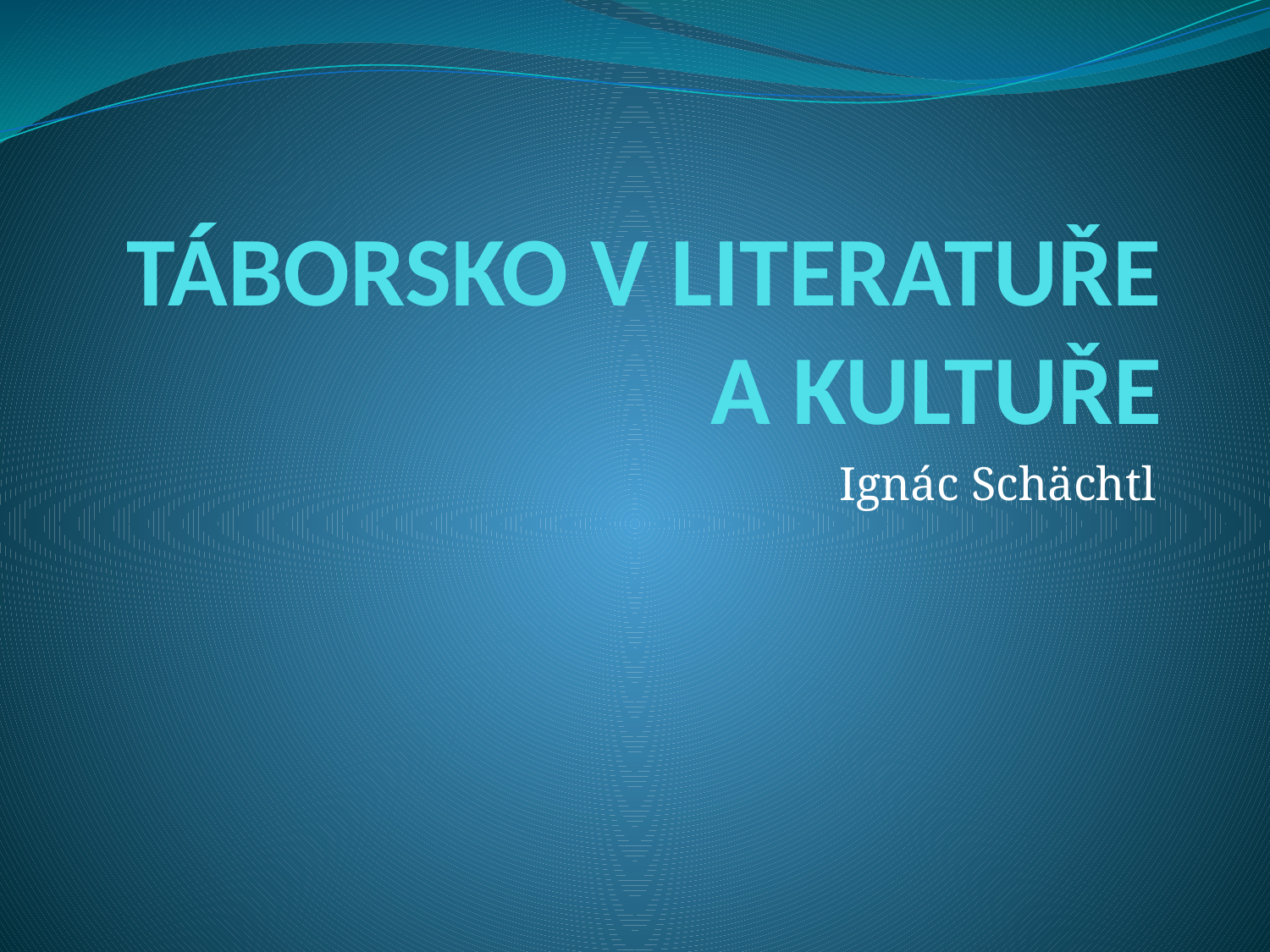

# TÁBORSKO V LITERATUŘE A KULTUŘE
Ignác Schächtl